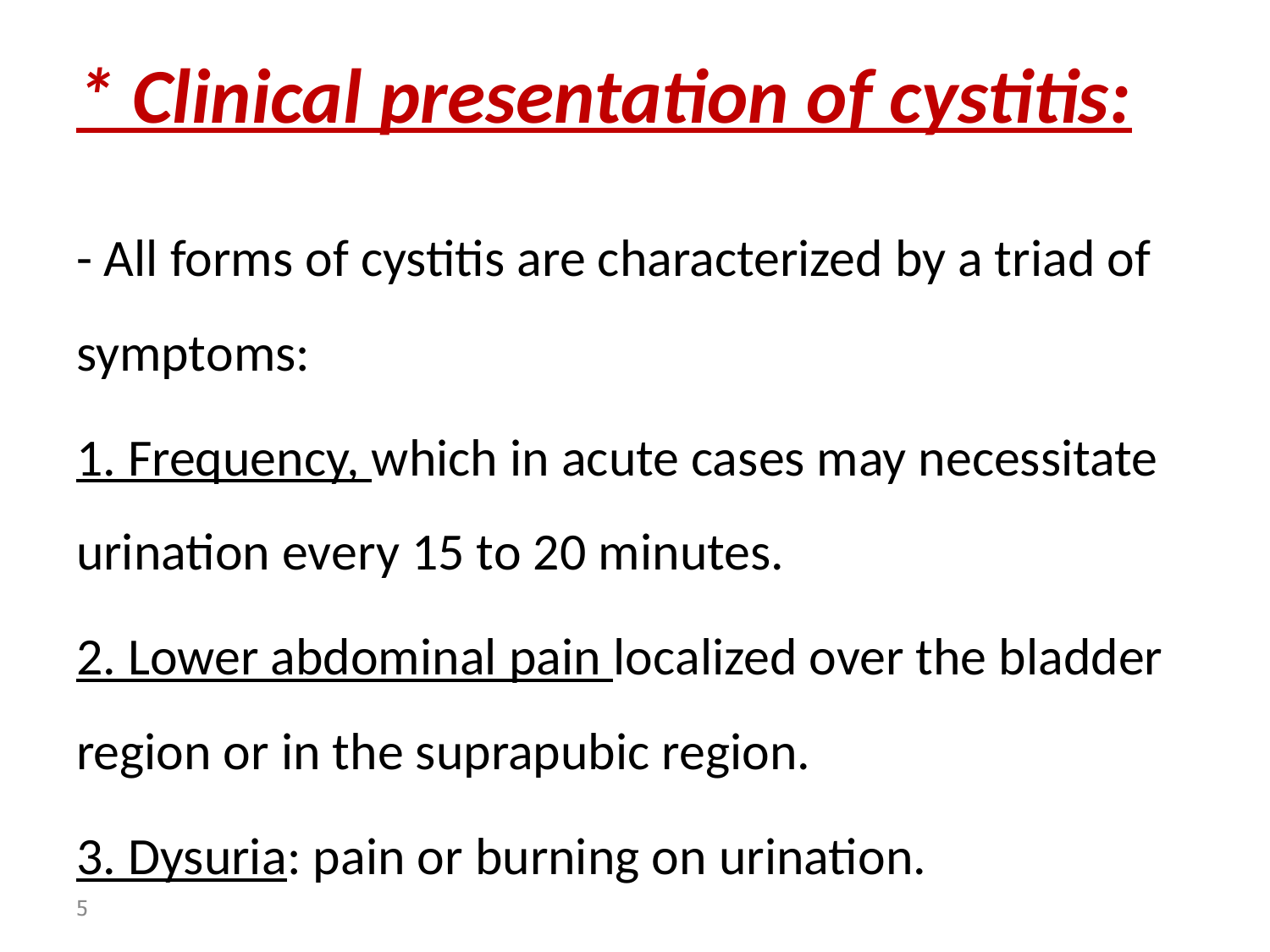

# * Clinical presentation of cystitis:
- All forms of cystitis are characterized by a triad of symptoms:
1. Frequency, which in acute cases may necessitate urination every 15 to 20 minutes.
2. Lower abdominal pain localized over the bladder region or in the suprapubic region.
3. Dysuria: pain or burning on urination.

5